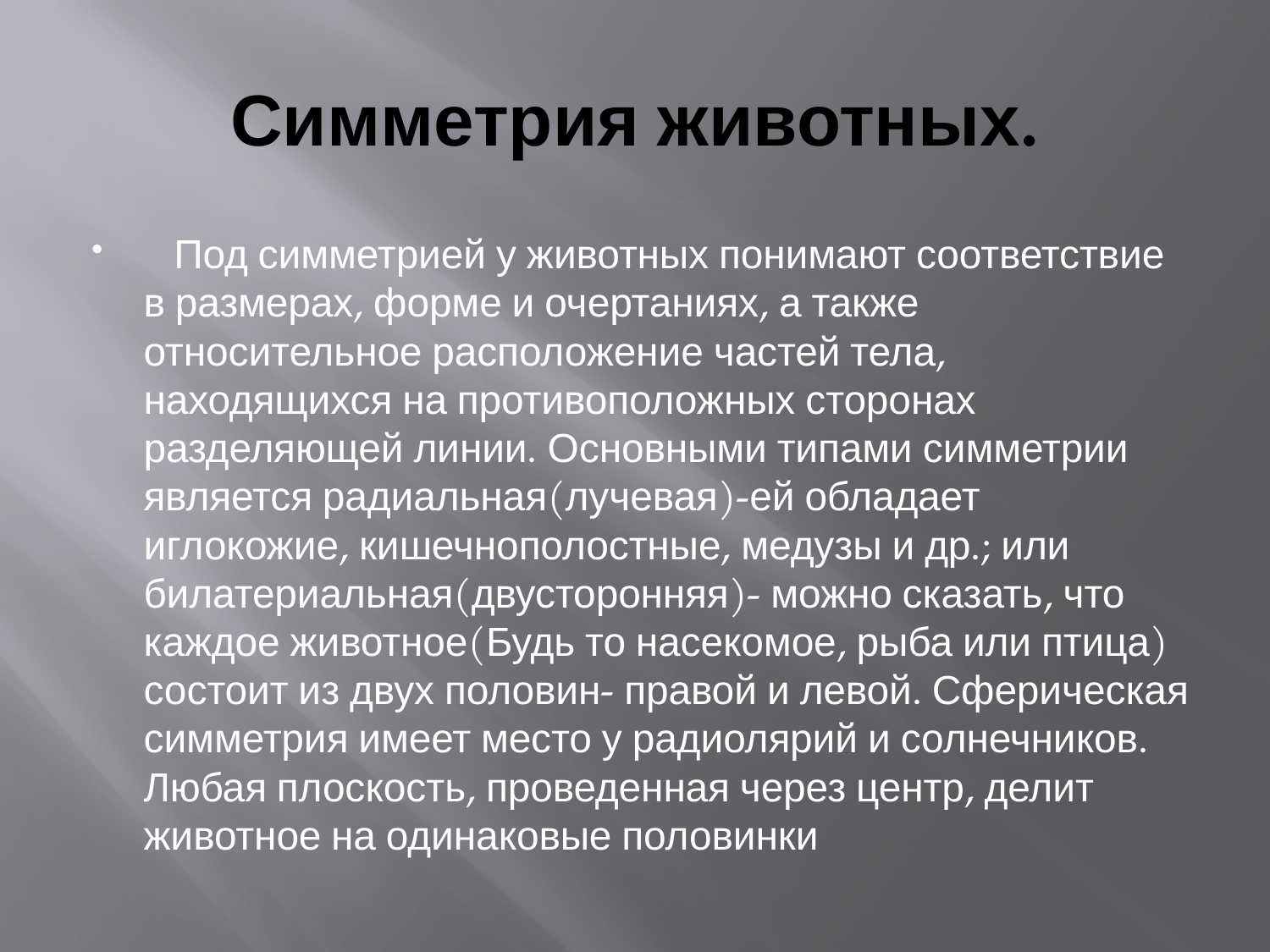

# Симметрия животных.
   Под симметрией у животных понимают соответствие в размерах, форме и очертаниях, а также относительное расположение частей тела, находящихся на противоположных сторонах разделяющей линии. Основными типами симметрии является радиальная(лучевая)-ей обладает иглокожие, кишечнополостные, медузы и др.; или билатериальная(двусторонняя)- можно сказать, что каждое животное(Будь то насекомое, рыба или птица) состоит из двух половин- правой и левой. Сферическая симметрия имеет место у радиолярий и солнечников. Любая плоскость, проведенная через центр, делит животное на одинаковые половинки